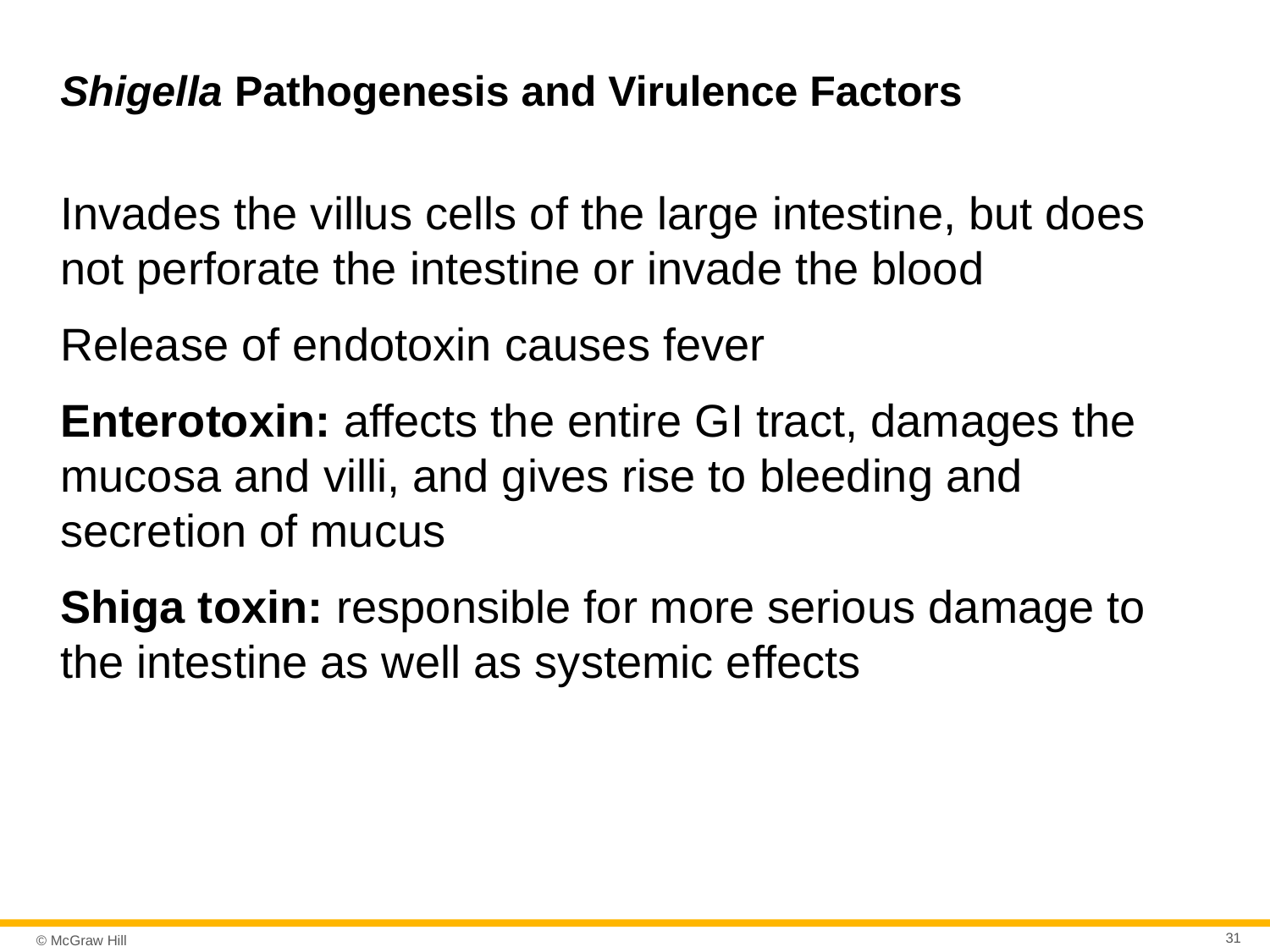

# Shigella Pathogenesis and Virulence Factors
Invades the villus cells of the large intestine, but does not perforate the intestine or invade the blood
Release of endotoxin causes fever
Enterotoxin: affects the entire GI tract, damages the mucosa and villi, and gives rise to bleeding and secretion of mucus
Shiga toxin: responsible for more serious damage to the intestine as well as systemic effects